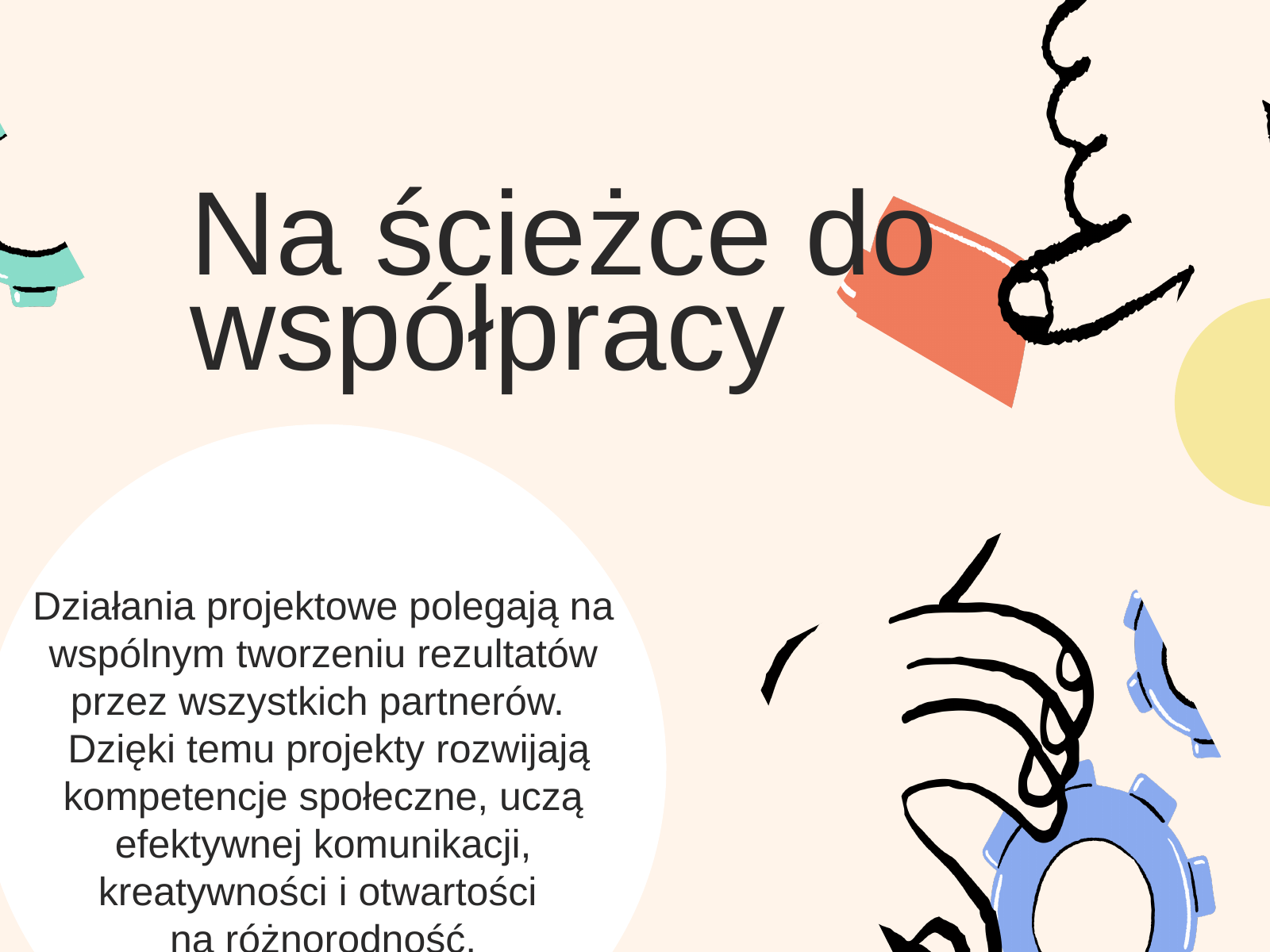

Na ścieżce do współpracy

Działania projektowe polegają na wspólnym tworzeniu rezultatów przez wszystkich partnerów.
 Dzięki temu projekty rozwijają kompetencje społeczne, uczą efektywnej komunikacji, kreatywności i otwartości
 na różnorodność.